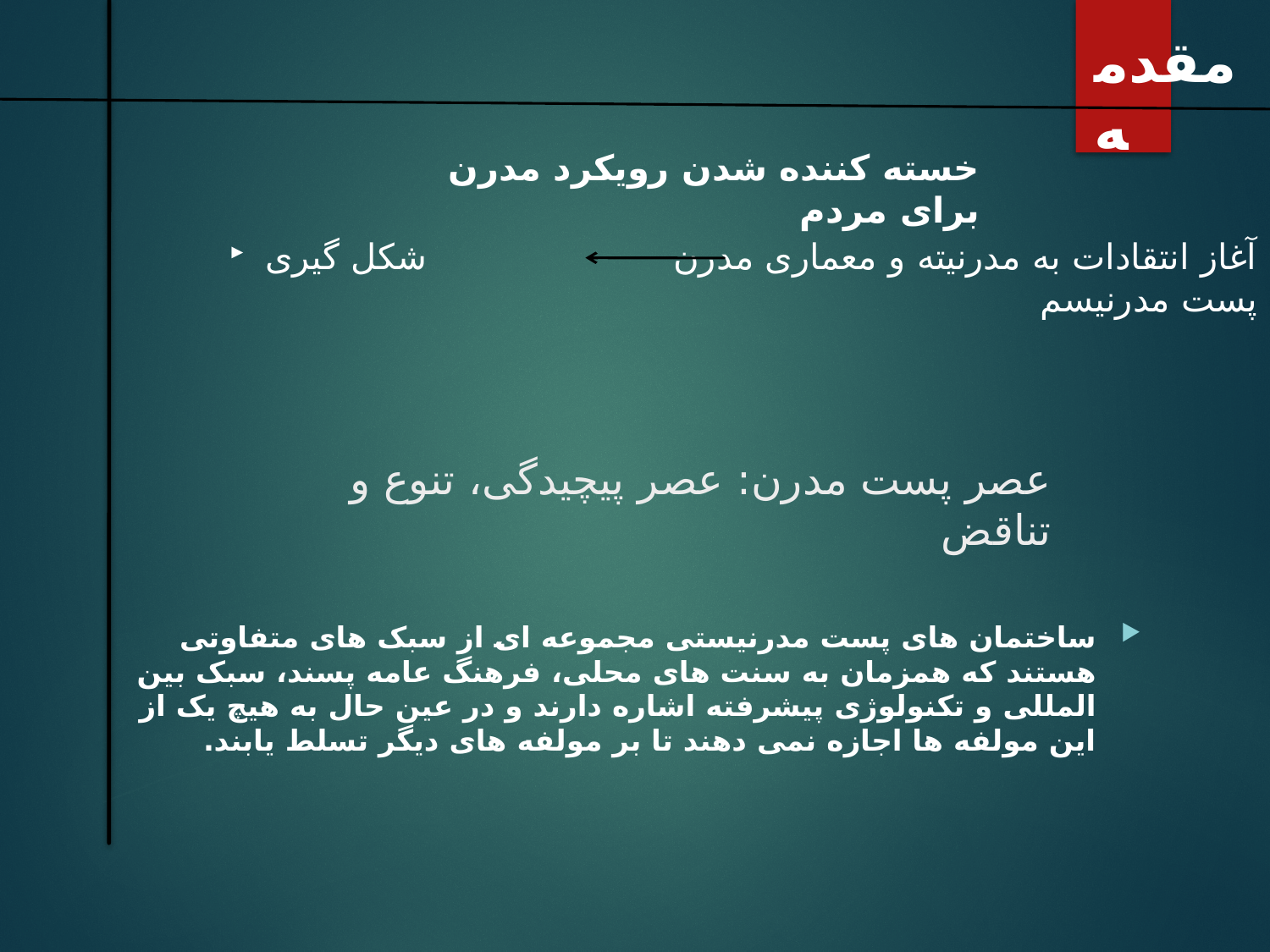

مقدمه
خسته کننده شدن رویکرد مدرن برای مردم
آغاز انتقادات به مدرنیته و معماری مدرن                      شکل گیری پست مدرنیسم

ساختمان های پست مدرنیستی مجموعه ای از سبک های متفاوتی هستند که همزمان به سنت های محلی، فرهنگ عامه پسند، سبک بین المللی و تکنولوژی پیشرفته اشاره دارند و در عین حال به هیچ یک از این مولفه ها اجازه نمی دهند تا بر مولفه های دیگر تسلط یابند.
# عصر پست مدرن: عصر پیچیدگی، تنوع و تناقض